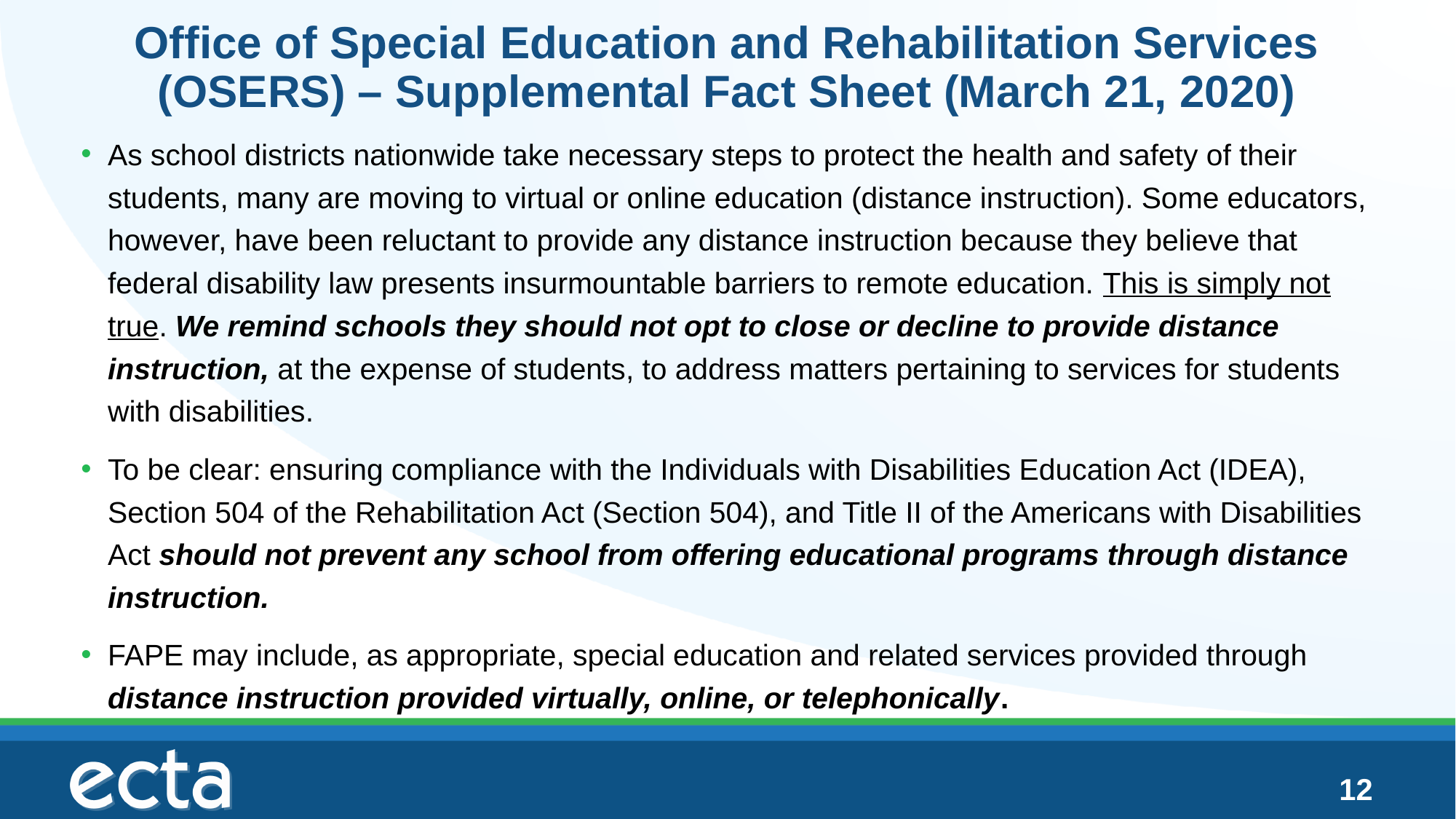

# Office of Special Education and Rehabilitation Services (OSERS) – Supplemental Fact Sheet (March 21, 2020)
As school districts nationwide take necessary steps to protect the health and safety of their students, many are moving to virtual or online education (distance instruction). Some educators, however, have been reluctant to provide any distance instruction because they believe that federal disability law presents insurmountable barriers to remote education. This is simply not true. We remind schools they should not opt to close or decline to provide distance instruction, at the expense of students, to address matters pertaining to services for students with disabilities.
To be clear: ensuring compliance with the Individuals with Disabilities Education Act (IDEA), Section 504 of the Rehabilitation Act (Section 504), and Title II of the Americans with Disabilities Act should not prevent any school from offering educational programs through distance instruction.
FAPE may include, as appropriate, special education and related services provided through distance instruction provided virtually, online, or telephonically.
12